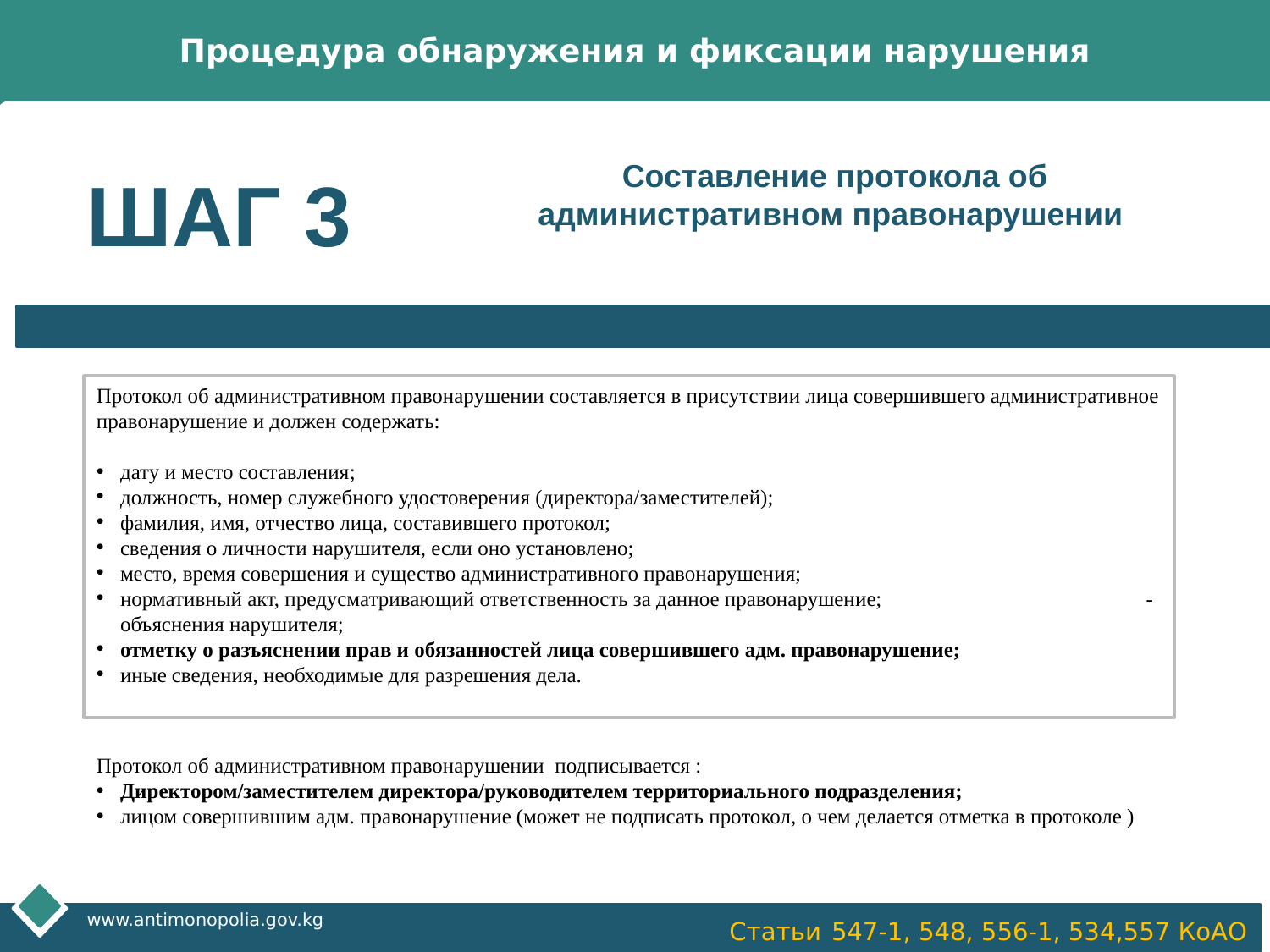

Процедура обнаружения и фиксации нарушения

Составление протокола об административном правонарушении
ШАГ 3

Протокол об административном правонарушении составляется в присутствии лица совершившего административное правонарушение и должен содержать:

дату и место составления;
должность, номер служебного удостоверения (директора/заместителей);
фамилия, имя, отчество лица, составившего протокол;
сведения о личности нарушителя, если оно установлено;
место, время совершения и существо административного правонарушения;
нормативный акт, предусматривающий ответственность за данное правонарушение;                                                  -объяснения нарушителя;
отметку о разъяснении прав и обязанностей лица совершившего адм. правонарушение;
иные сведения, необходимые для разрешения дела.

Протокол об административном правонарушении  подписывается :
Директором/заместителем директора/руководителем территориального подразделения;
лицом совершившим адм. правонарушение (может не подписать протокол, о чем делается отметка в протоколе )

www.antimonopolia.gov.kg
 Статьи 547-1, 548, 556-1, 534,557 КоАО
Company Logo
http://ppt.prtxt.ru